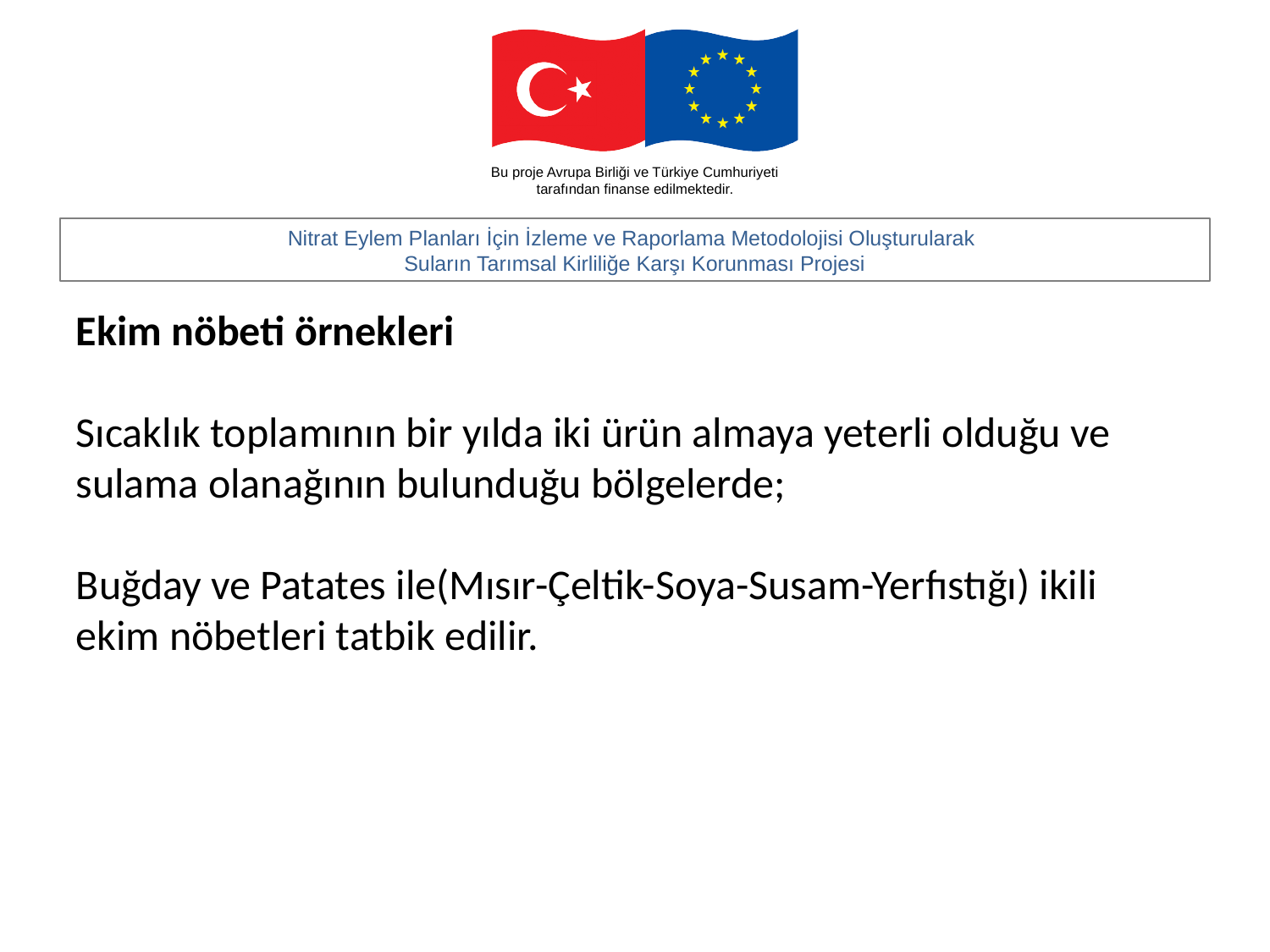

Ekim nöbeti örnekleri

Sıcaklık toplamının bir yılda iki ürün almaya yeterli olduğu ve sulama olanağının bulunduğu bölgelerde;

Buğday ve Patates ile(Mısır-Çeltik-Soya-Susam-Yerfıstığı) ikili ekim nöbetleri tatbik edilir.